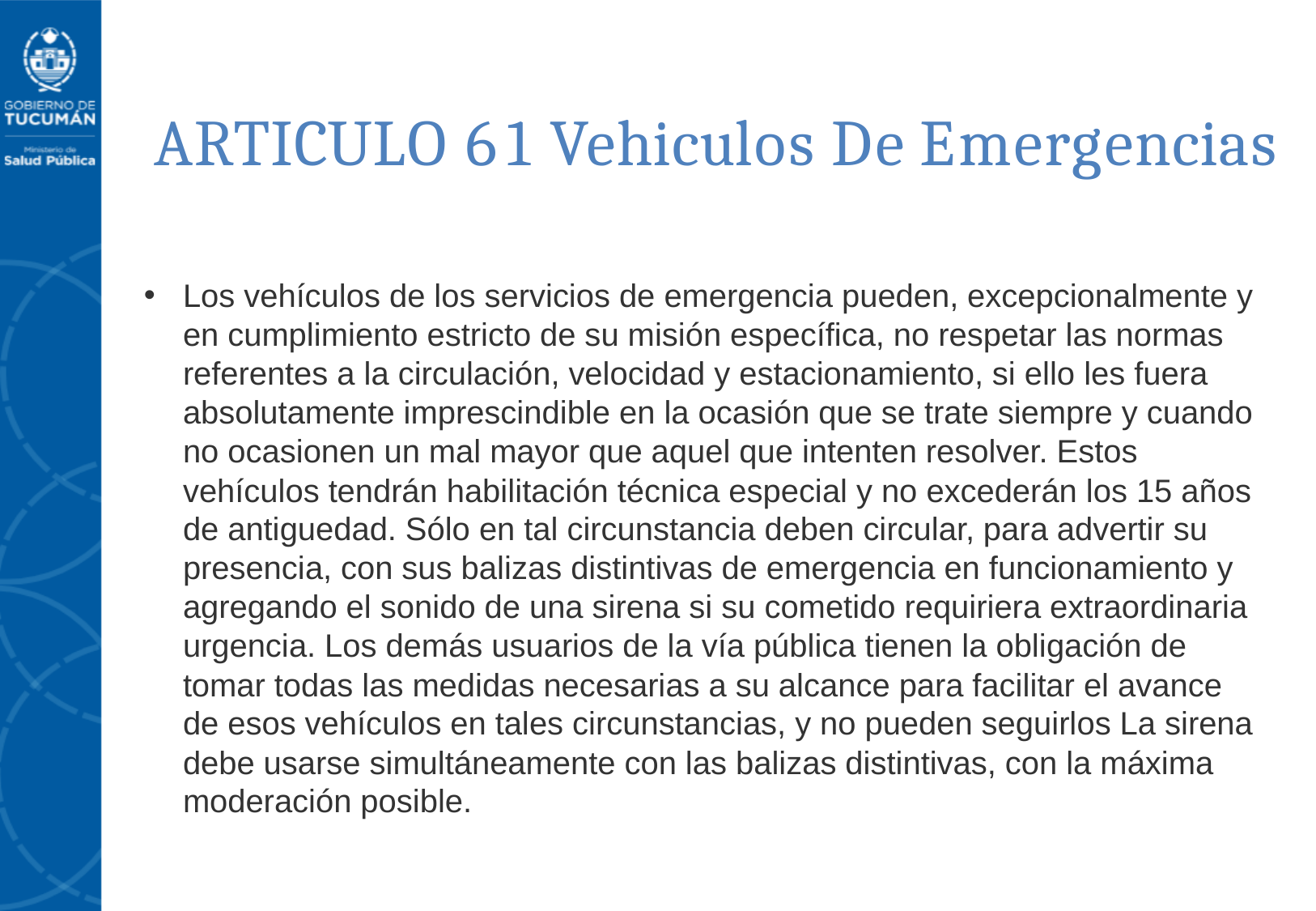

# ARTICULO 61 Vehiculos De Emergencias

Los vehículos de los servicios de emergencia pueden, excepcionalmente y en cumplimiento estricto de su misión específica, no respetar las normas referentes a la circulación, velocidad y estacionamiento, si ello les fuera absolutamente imprescindible en la ocasión que se trate siempre y cuando no ocasionen un mal mayor que aquel que intenten resolver. Estos vehículos tendrán habilitación técnica especial y no excederán los 15 años de antiguedad. Sólo en tal circunstancia deben circular, para advertir su presencia, con sus balizas distintivas de emergencia en funcionamiento y agregando el sonido de una sirena si su cometido requiriera extraordinaria urgencia. Los demás usuarios de la vía pública tienen la obligación de tomar todas las medidas necesarias a su alcance para facilitar el avance de esos vehículos en tales circunstancias, y no pueden seguirlos La sirena debe usarse simultáneamente con las balizas distintivas, con la máxima moderación posible.